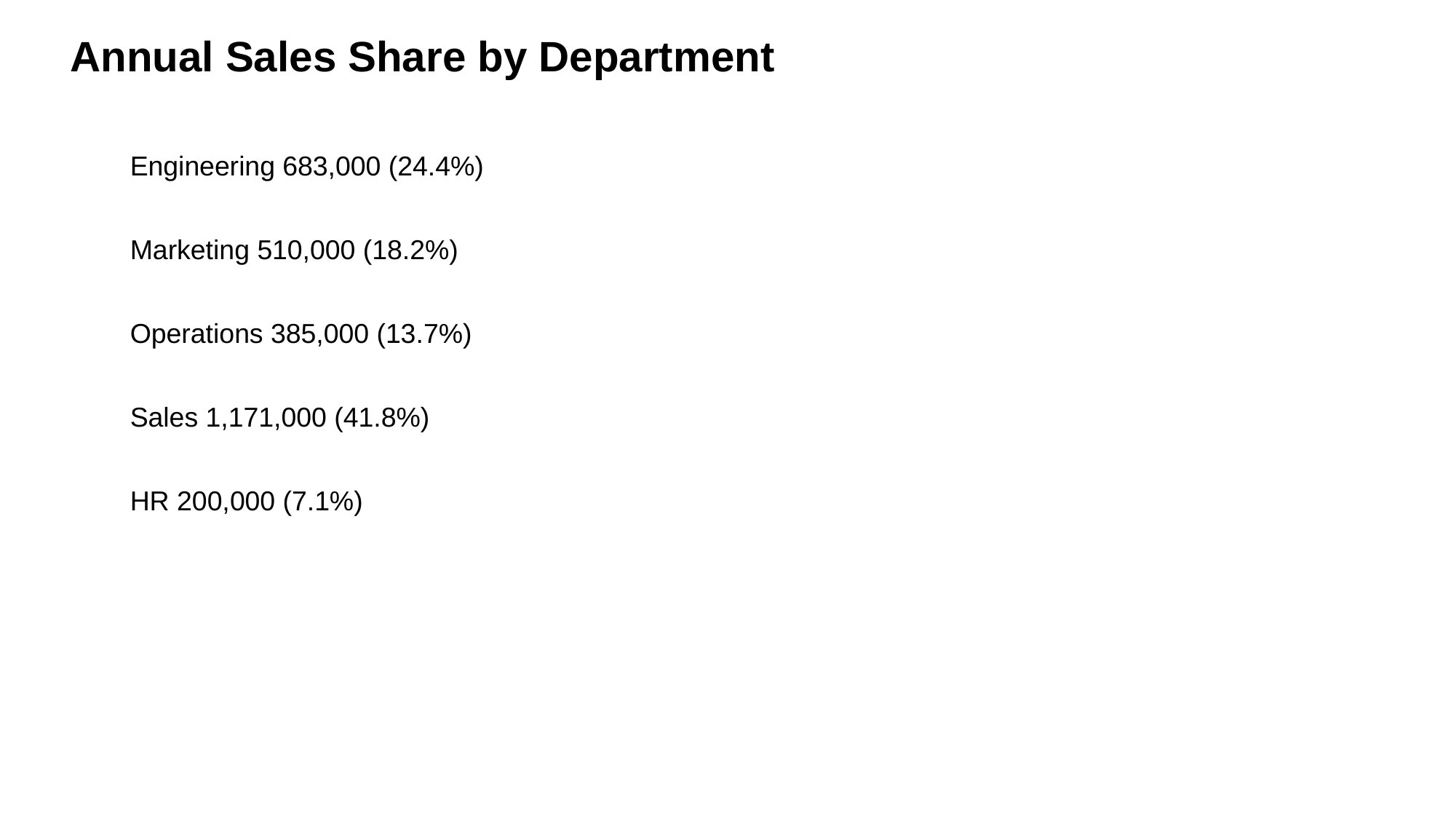

Annual Sales Share by Department
Engineering 683,000 (24.4%)
Marketing 510,000 (18.2%)
Operations 385,000 (13.7%)
Sales 1,171,000 (41.8%)
HR 200,000 (7.1%)